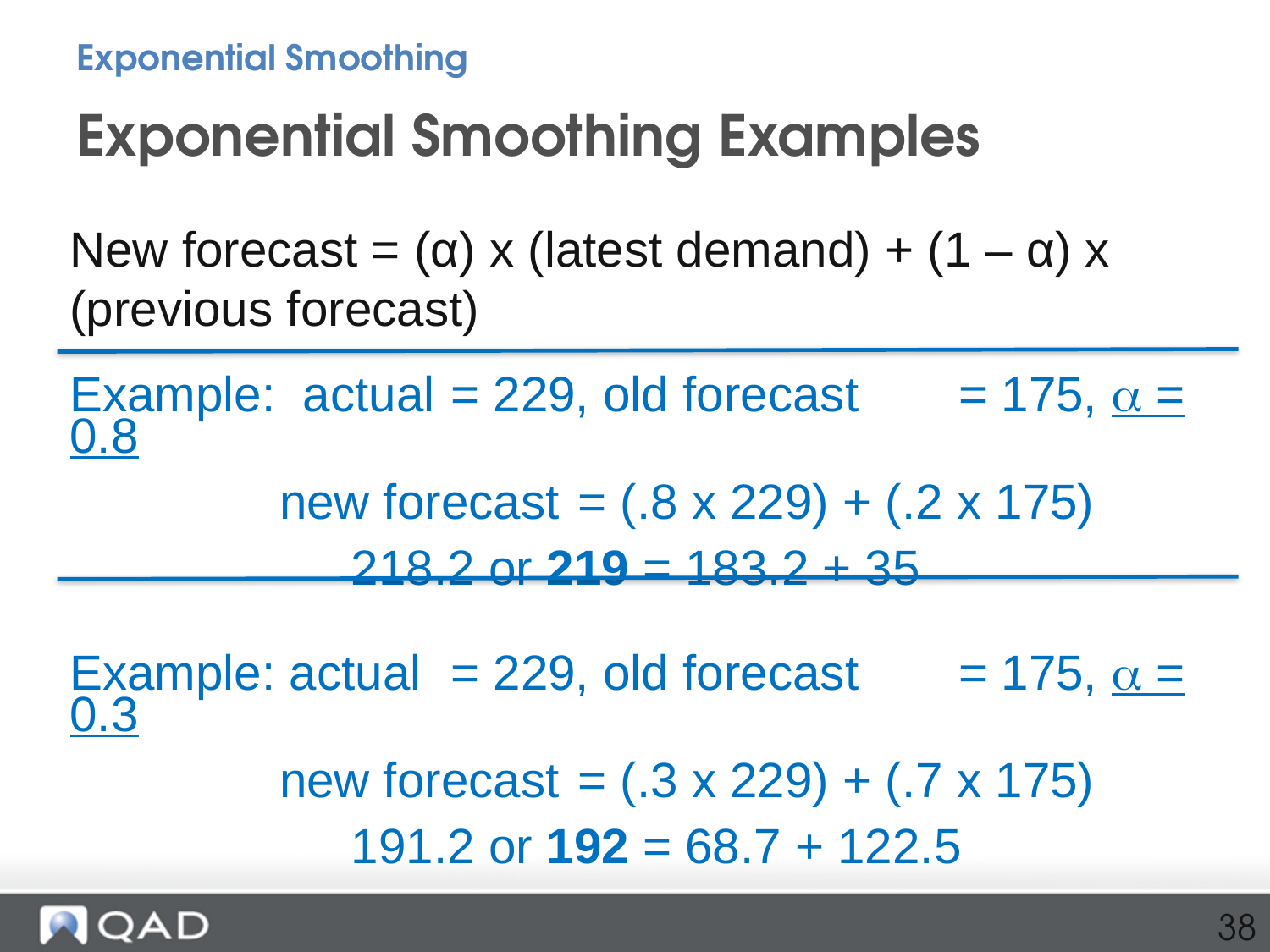

Exponential Smoothing
# Exponential Smoothing Examples
New forecast = (α) x (latest demand) + (1 – α) x (previous forecast)
Example:  actual	= 229, old forecast	= 175, α = 0.8
	      new forecast	= (.8 x 229) + (.2 x 175)
		  218.2 or 219 = 183.2 + 35
Example: actual	= 229, old forecast	= 175, α = 0.3
	      new forecast	= (.3 x 229) + (.7 x 175)
		  191.2 or 192 = 68.7 + 122.5

38